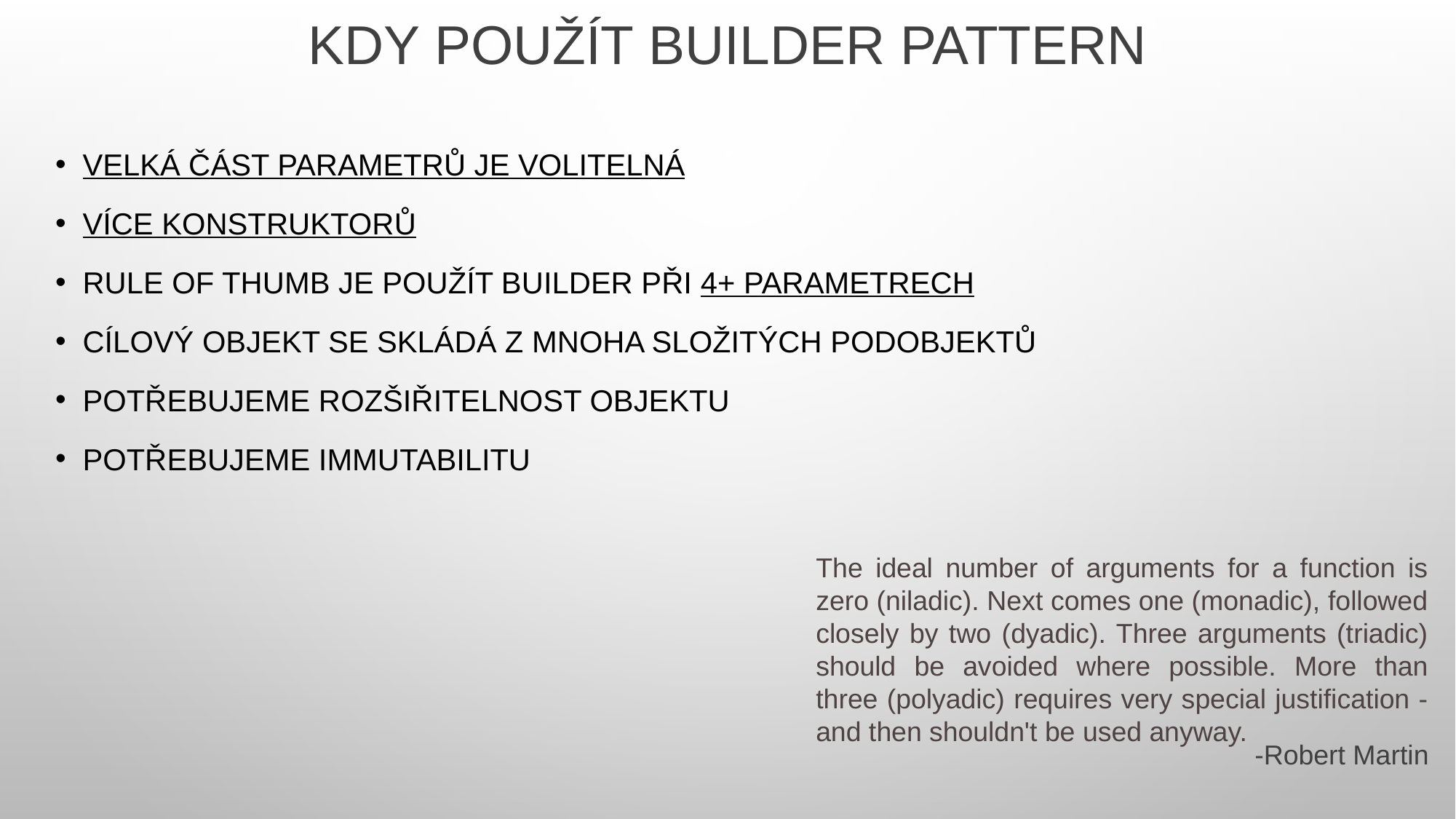

# Kdy použít Builder pattern
Velká část parametrů je volitelná
více konstruktorů
Rule of thumb je použít builder při 4+ parametrech
Cílový objekt se skládá z mnoha složitých podobjektů
Potřebujeme rozšiřitelnost objektu
Potřebujeme immutabilitu
The ideal number of arguments for a function is zero (niladic). Next comes one (monadic), followed closely by two (dyadic). Three arguments (triadic) should be avoided where possible. More than three (polyadic) requires very special justification - and then shouldn't be used anyway.
-Robert Martin